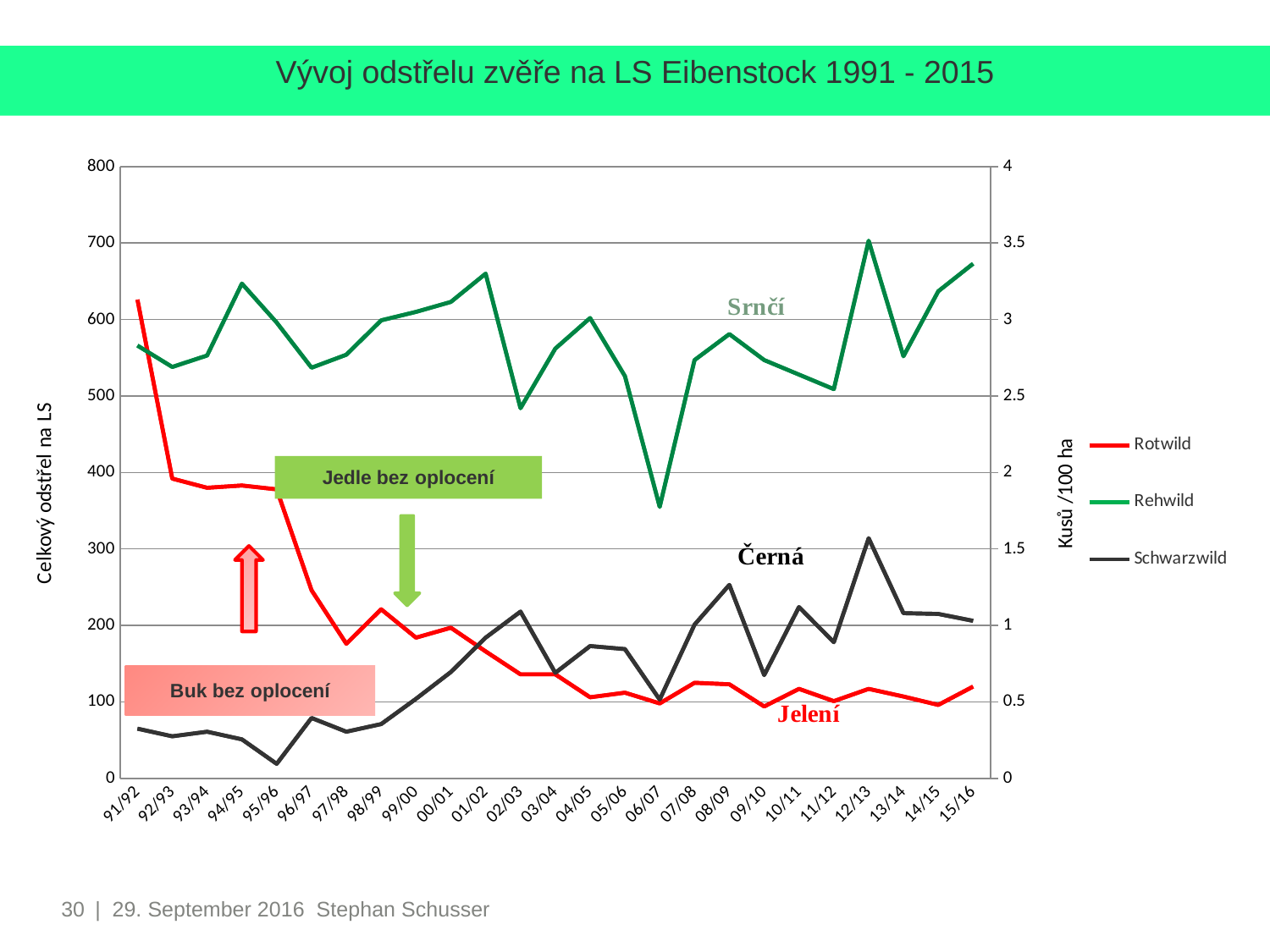

Vývoj odstřelu zvěře na LS Eibenstock 1991 - 2015

### Chart:

| Category | Rotwild | Rehwild | Schwarzwild | RoW/100ha | Reh/100ha | SWW/100ha |
|---|---|---|---|---|---|---|
|  91/92 | 626.0 | 566.0 | 65.0 | 3.13 | 2.8299999999999996 | 0.32500000000000007 |
|  92/93 | 392.0 | 538.0 | 55.0 | 1.9600000000000002 | 2.69 | 0.275 |
|  93/94 | 380.0 | 553.0 | 61.0 | 1.9000000000000001 | 2.765 | 0.3050000000000001 |
|  94/95 | 383.0 | 647.0 | 51.0 | 1.915 | 3.235 | 0.255 |
|  95/96 | 378.0 | 596.0 | 19.0 | 1.8900000000000001 | 2.98 | 0.09500000000000001 |
|  96/97 | 246.0 | 537.0 | 79.0 | 1.23 | 2.685 | 0.3950000000000001 |
|  97/98 | 176.0 | 554.0 | 61.0 | 0.88 | 2.77 | 0.3050000000000001 |
|  98/99 | 221.0 | 599.0 | 71.0 | 1.105 | 2.9949999999999997 | 0.35500000000000004 |
|  99/00 | 184.0 | 610.0 | 104.0 | 0.92 | 3.05 | 0.52 |
|  00/01 | 197.0 | 623.0 | 139.0 | 0.985 | 3.1149999999999998 | 0.695 |
|  01/02 | 166.0 | 660.0 | 184.0 | 0.8300000000000001 | 3.3 | 0.92 |
|  02/03 | 136.0 | 484.0 | 218.0 | 0.68 | 2.42 | 1.09 |
|  03/04 | 136.0 | 562.0 | 138.0 | 0.68 | 2.8099999999999996 | 0.6900000000000001 |
|  04/05 | 106.0 | 602.0 | 173.0 | 0.53 | 3.01 | 0.8650000000000001 |
|  05/06 | 112.0 | 526.0 | 169.0 | 0.56 | 2.63 | 0.8450000000000001 |
|  06/07 | 98.0 | 355.0 | 103.0 | 0.49000000000000005 | 1.7749999999999997 | 0.515 |
|  07/08 | 125.0 | 547.0 | 201.0 | 0.6250000000000001 | 2.735 | 1.0049999999999997 |
|  08/09 | 123.0 | 581.0 | 253.0 | 0.6150000000000001 | 2.905 | 1.2649999999999997 |
|  09/10 | 94.0 | 547.0 | 135.0 | 0.47000000000000003 | 2.735 | 0.6750000000000002 |
|  10/11 | 117.0 | 528.0 | 224.0 | 0.585 | 2.64 | 1.12 |
|  11/12 | 101.0 | 509.0 | 178.0 | 0.505 | 2.545 | 0.89 |
|  12/13 | 117.0 | 703.0 | 314.0 | 0.585 | 3.5149999999999997 | 1.57 |
|  13/14 | 107.0 | 552.0 | 216.0 | 0.535 | 2.7600000000000002 | 1.08 |
|  14/15 | 96.0 | 637.0 | 215.0 | 0.48000000000000004 | 3.185 | 1.075 |
|  15/16 | 120.0 | 673.0 | 206.0 | 0.6000000000000001 | 3.3649999999999998 | 1.03 |
30
|  29. September 2016  Stephan Schusser